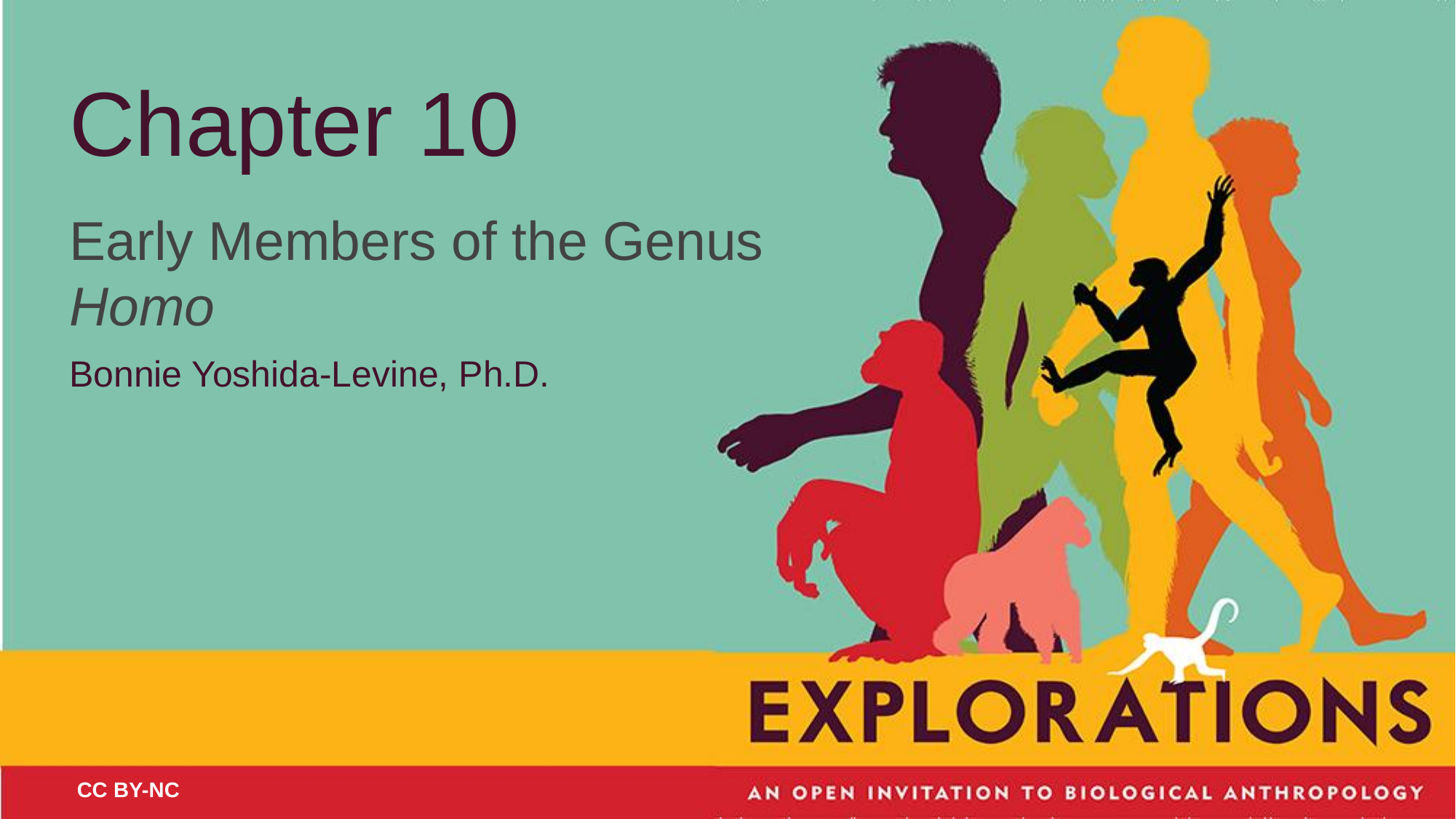

Chapter 10
Early Members of the Genus Homo
Bonnie Yoshida-Levine, Ph.D.

CC BY-NC